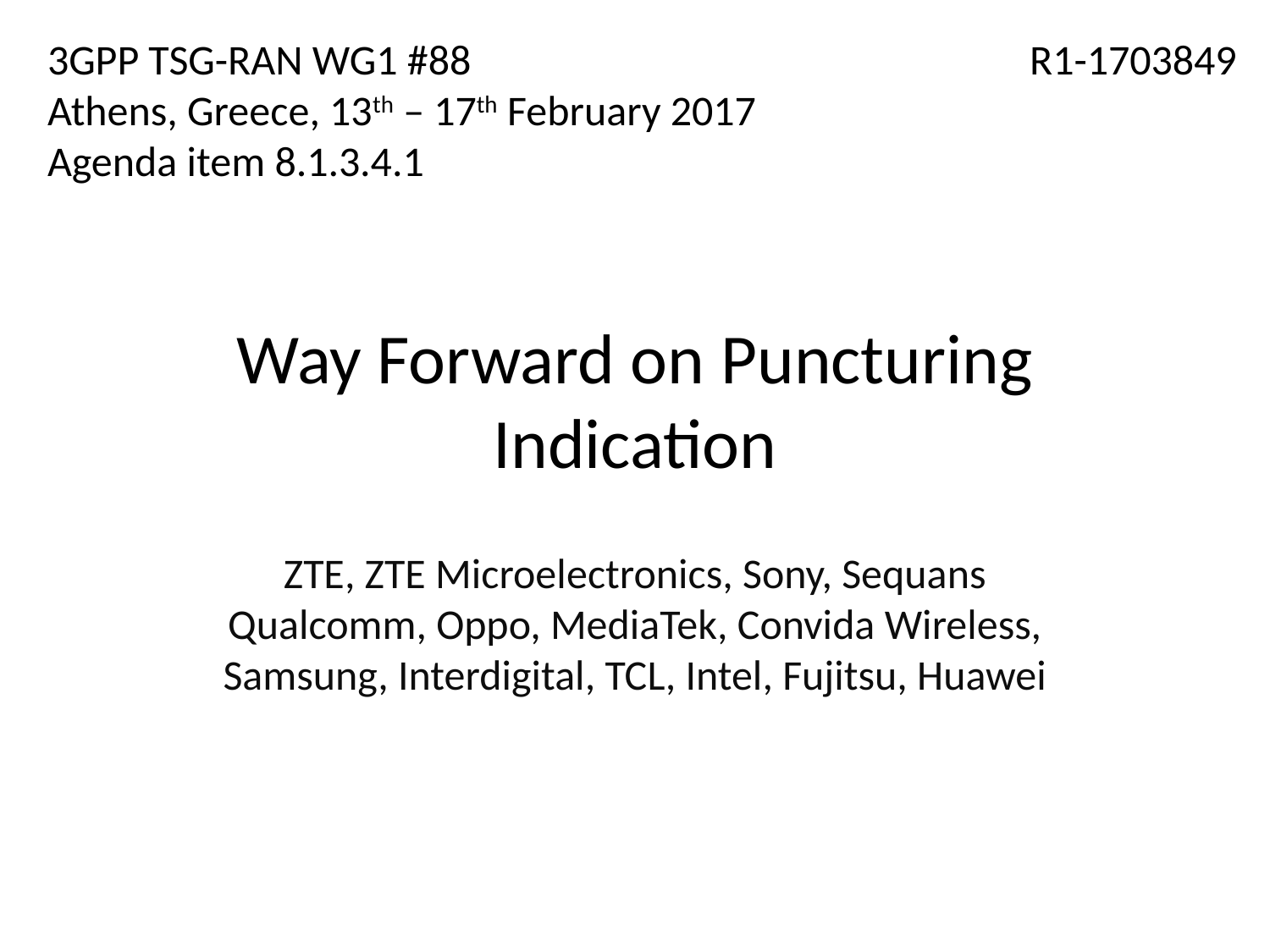

3GPP TSG-RAN WG1 #88
Athens, Greece, 13th – 17th February 2017
Agenda item 8.1.3.4.1
R1-1703849
# Way Forward on Puncturing Indication
ZTE, ZTE Microelectronics, Sony, Sequans Qualcomm, Oppo, MediaTek, Convida Wireless, Samsung, Interdigital, TCL, Intel, Fujitsu, Huawei